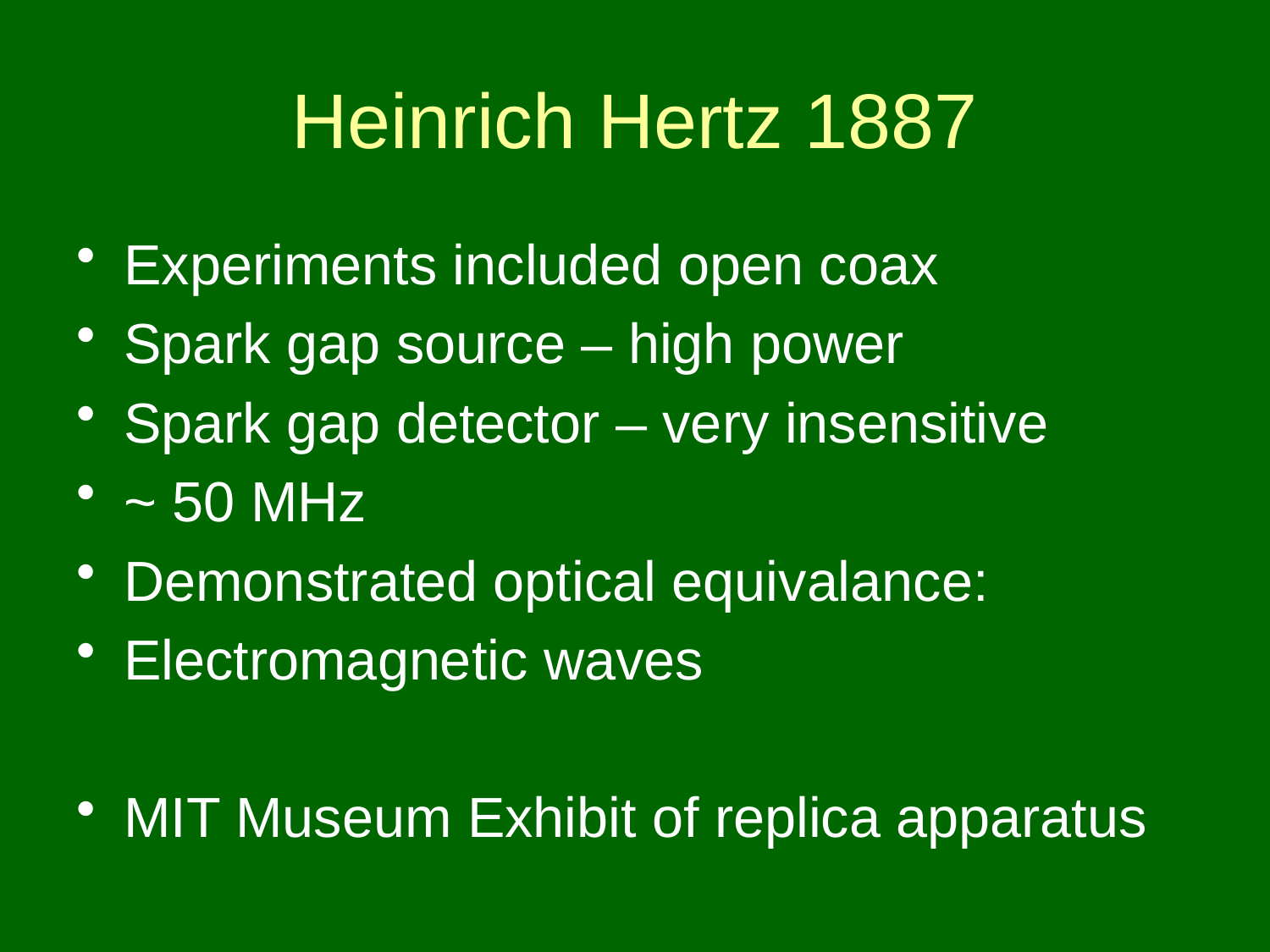

# Heinrich Hertz 1887
Experiments included open coax
Spark gap source – high power
Spark gap detector – very insensitive
~ 50 MHz
Demonstrated optical equivalance:
Electromagnetic waves

MIT Museum Exhibit of replica apparatus